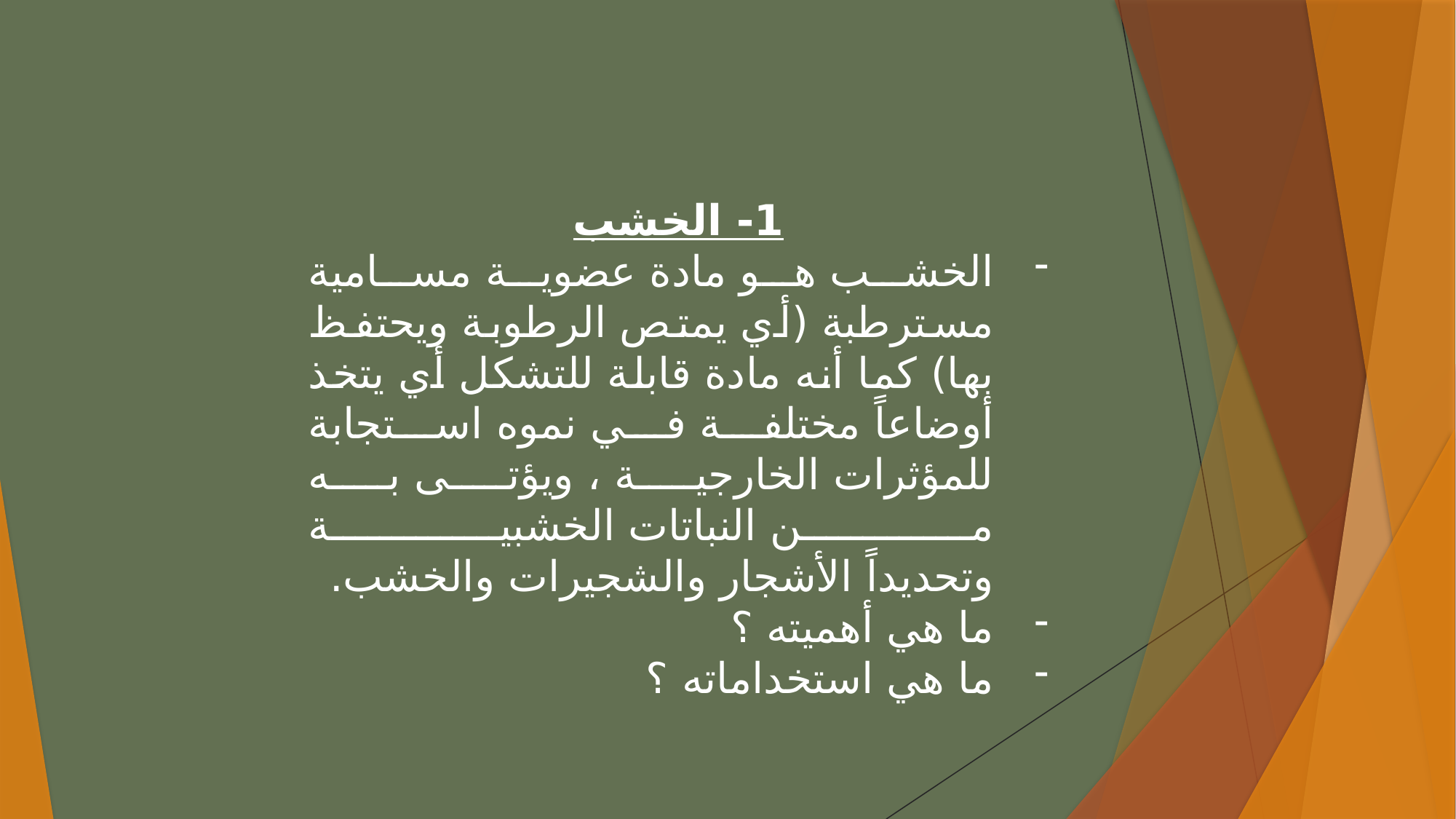

1- الخشب
الخشب هو مادة عضوية مسامية مسترطبة (أي يمتص الرطوبة ويحتفظ بها) كما أنه مادة قابلة للتشكل أي يتخذ أوضاعاً مختلفة في نموه استجابة للمؤثرات الخارجية ، ويؤتى به من النباتات الخشبية وتحديداً الأشجار والشجيرات والخشب.
ما هي أهميته ؟
ما هي استخداماته ؟